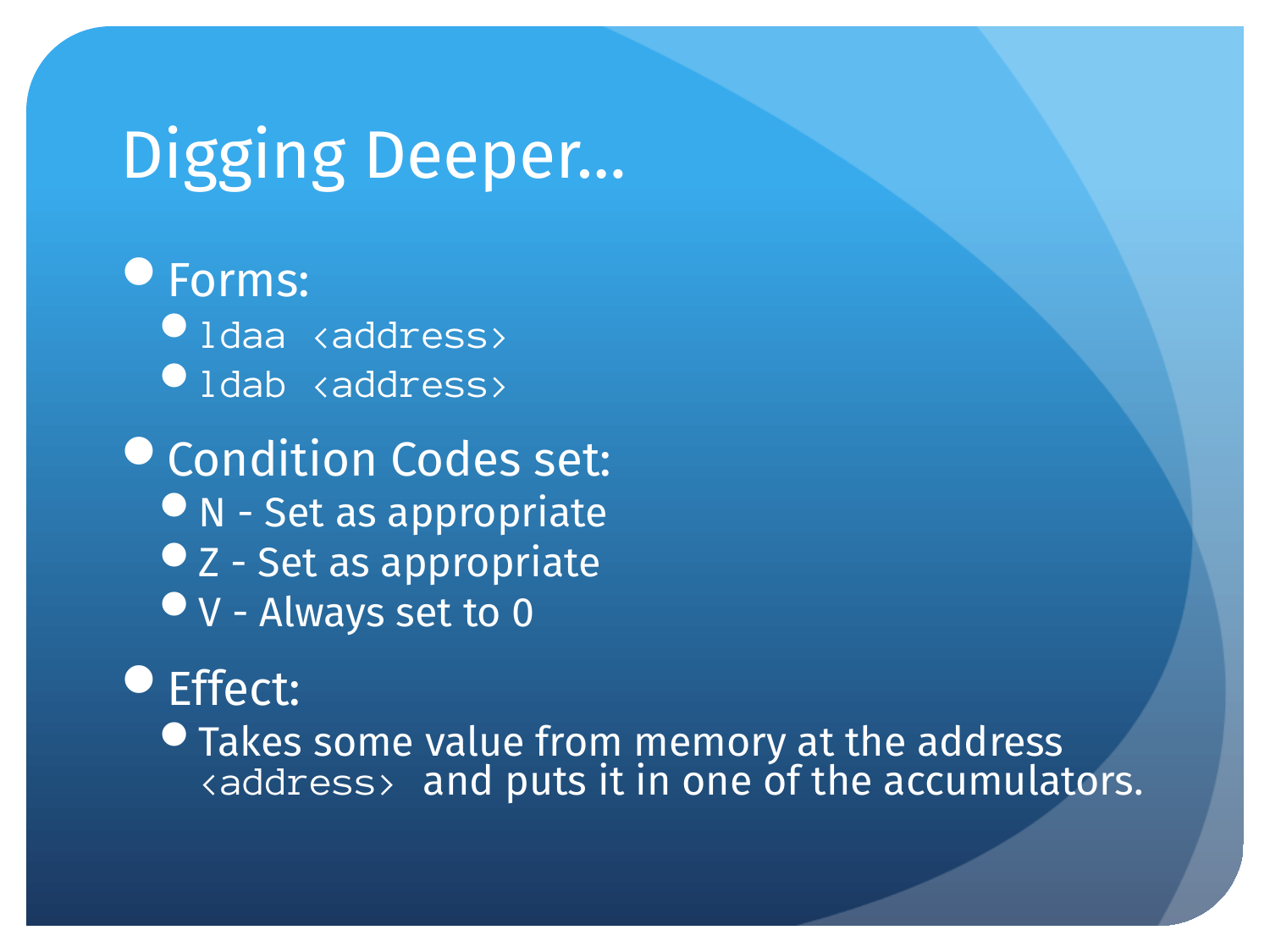

# Digging Deeper…
Forms:
ldaa <address>
ldab <address>
Condition Codes set:
N - Set as appropriate
Z - Set as appropriate
V - Always set to 0
Effect:
Takes some value from memory at the address <address> and puts it in one of the accumulators.